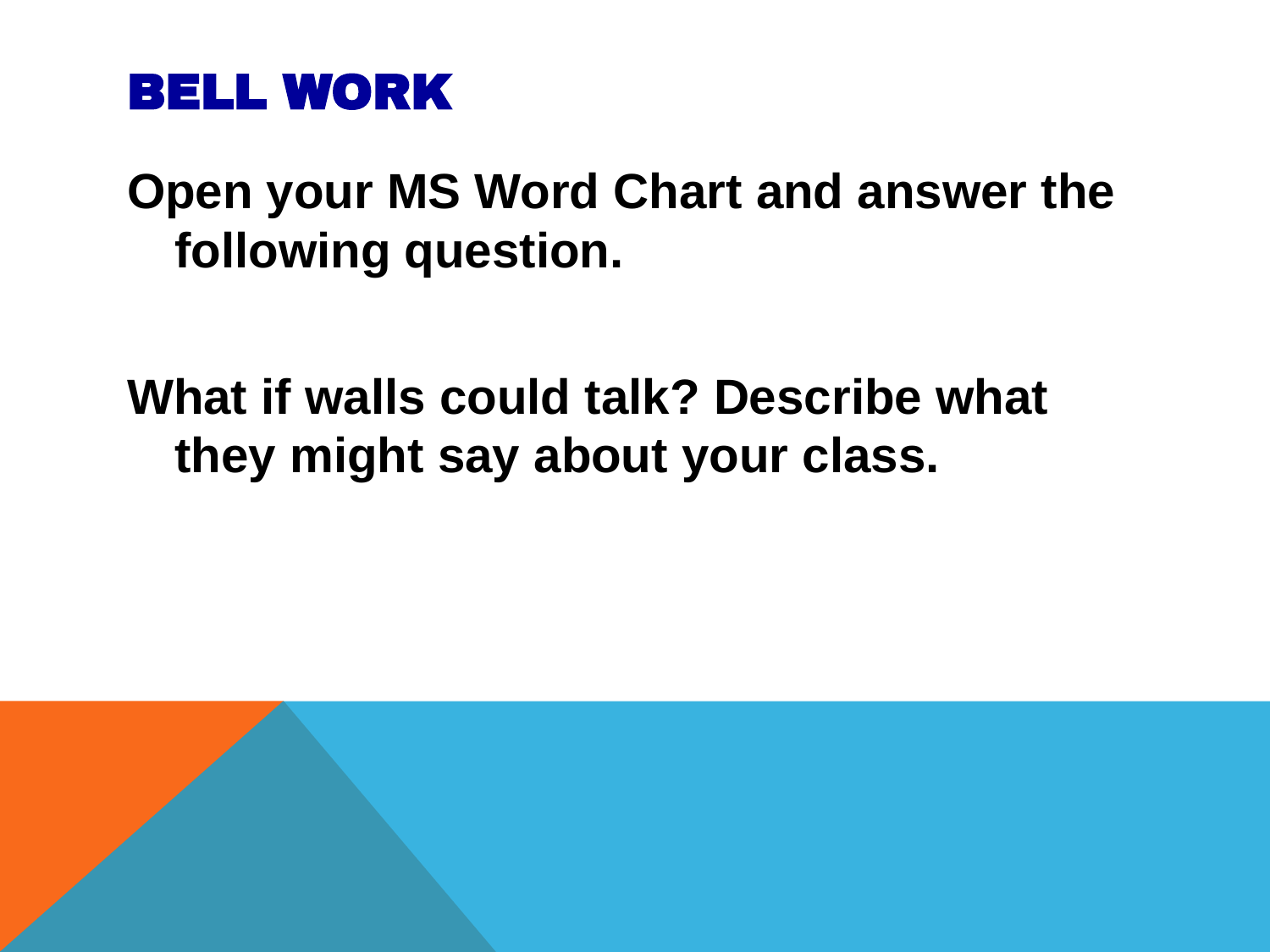

# Bell Work
Open your MS Word Chart and answer the following question.

What if walls could talk? Describe what they might say about your class.